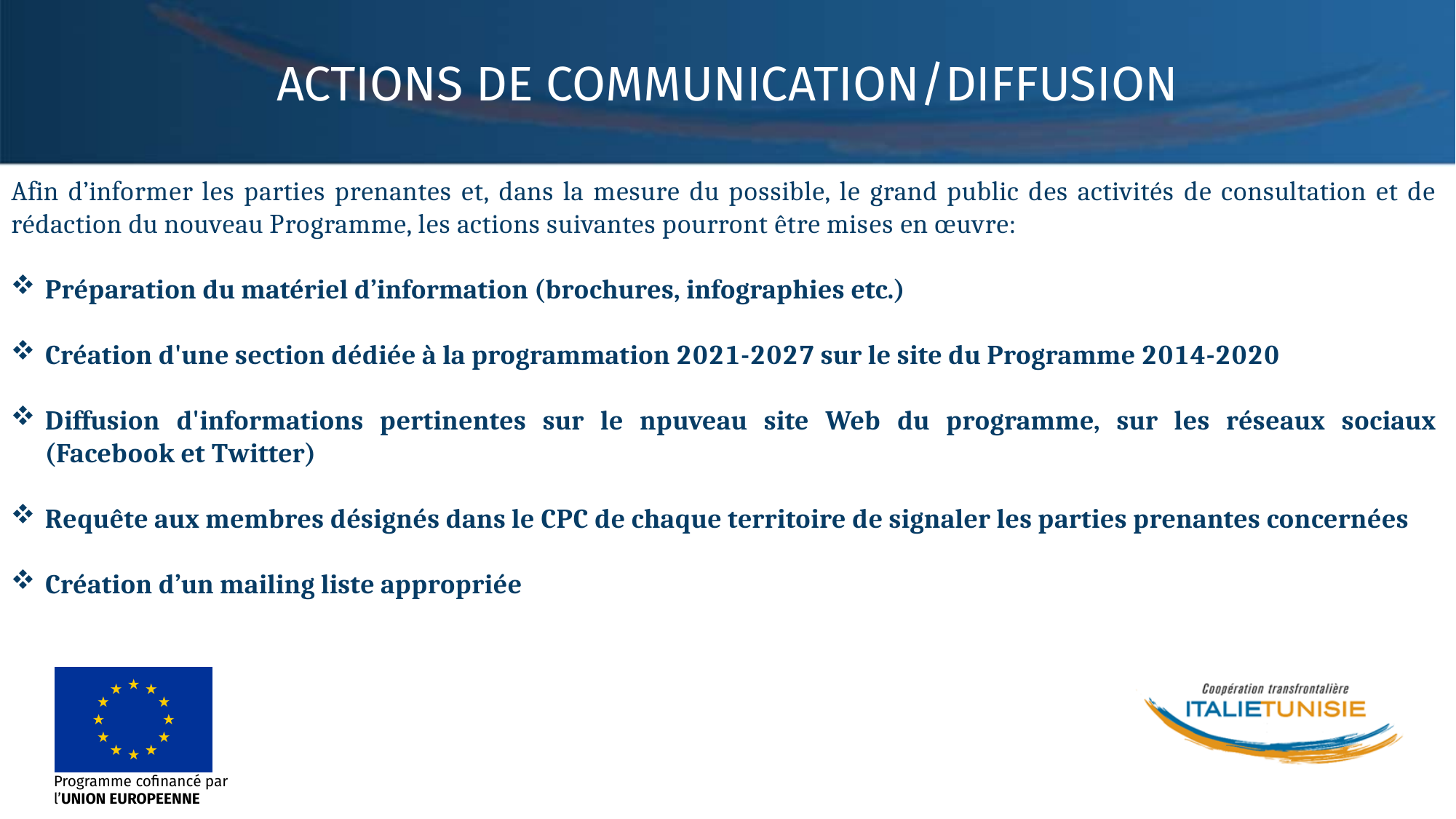

# ACTIONS DE COMMUNICATION/DIFFUSION
Afin d’informer les parties prenantes et, dans la mesure du possible, le grand public des activités de consultation et de rédaction du nouveau Programme, les actions suivantes pourront être mises en œuvre:

Préparation du matériel d’information (brochures, infographies etc.)

Création d'une section dédiée à la programmation 2021-2027 sur le site du Programme 2014-2020

Diffusion d'informations pertinentes sur le npuveau site Web du programme, sur les réseaux sociaux (Facebook et Twitter)

Requête aux membres désignés dans le CPC de chaque territoire de signaler les parties prenantes concernées

Création d’un mailing liste appropriée